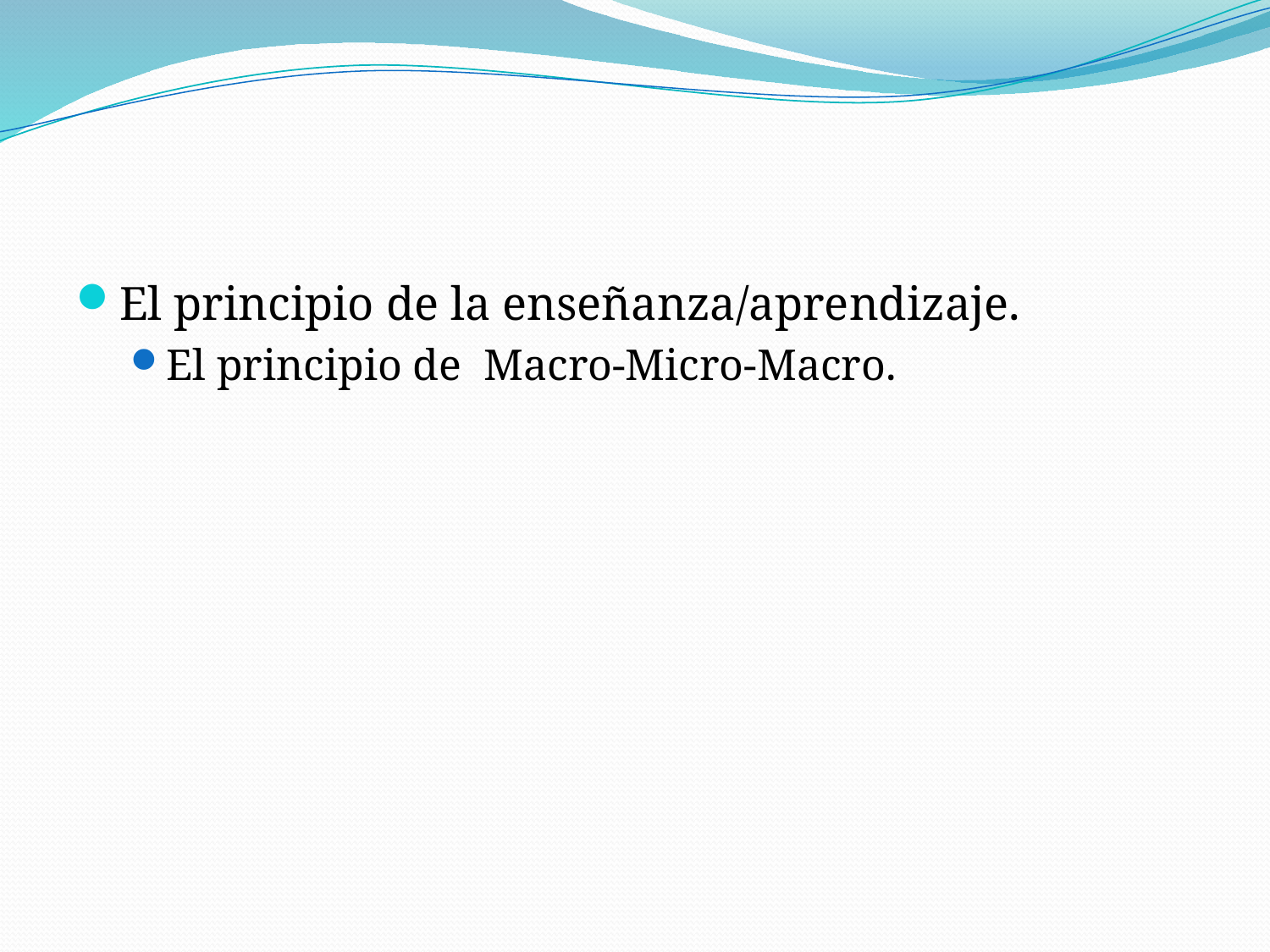

#
El principio de la enseñanza/aprendizaje.
El principio de  Macro-Micro-Macro.